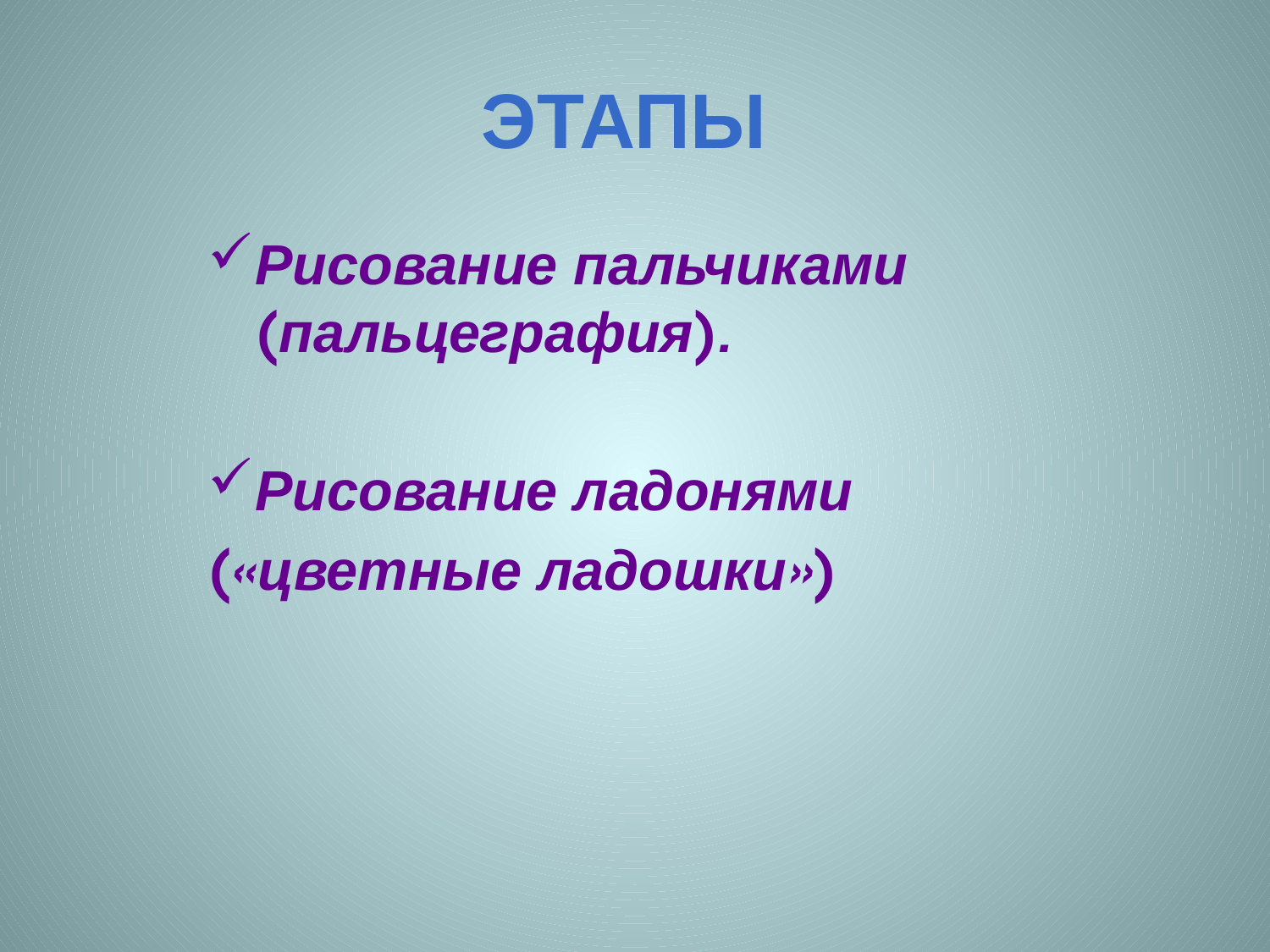

# Этапы
Рисование пальчиками (пальцеграфия).

Рисование ладонями
(«цветные ладошки»)